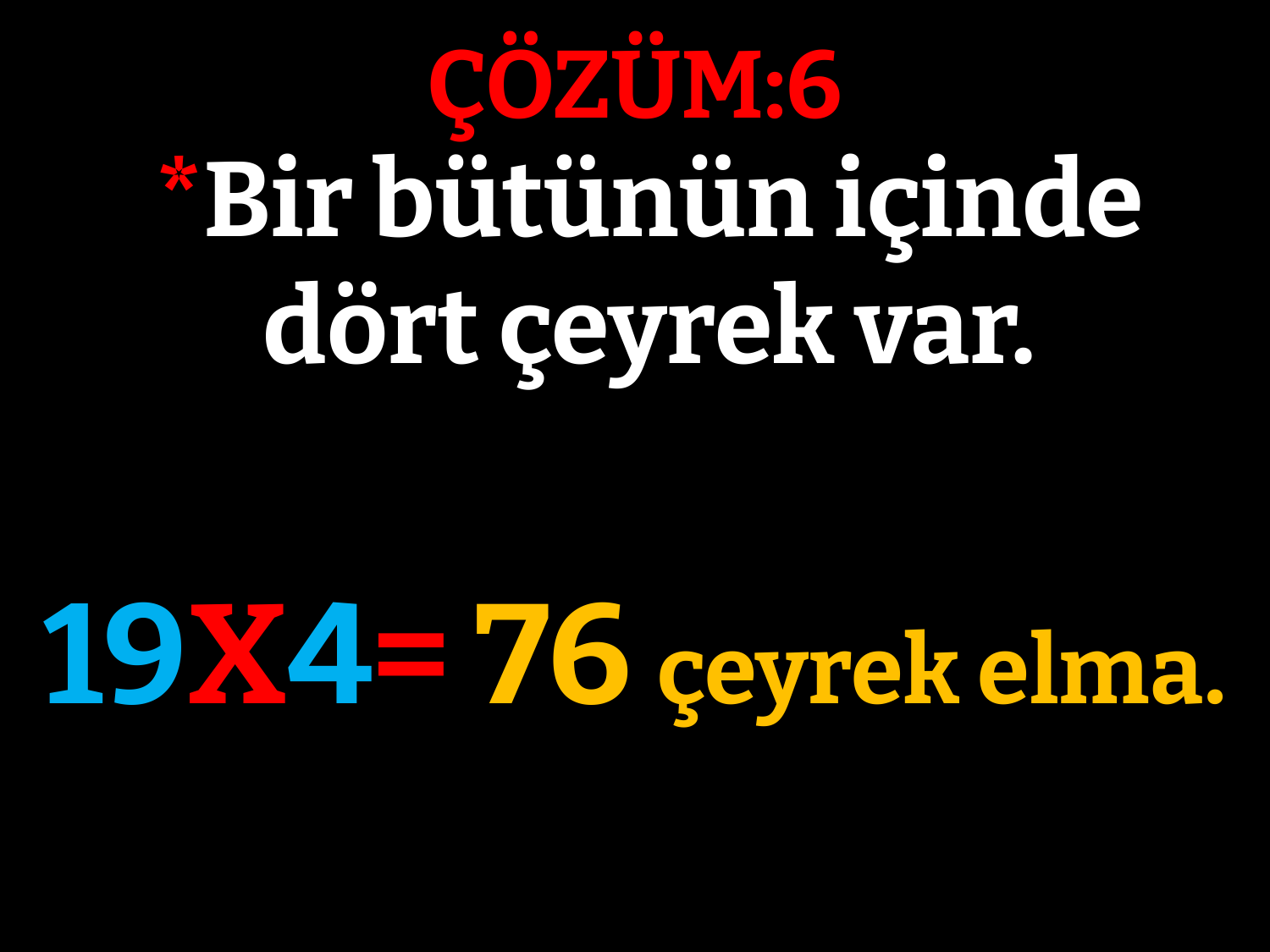

ÇÖZÜM:6
*Bir bütünün içinde dört çeyrek var.
19X4= 76 çeyrek elma.